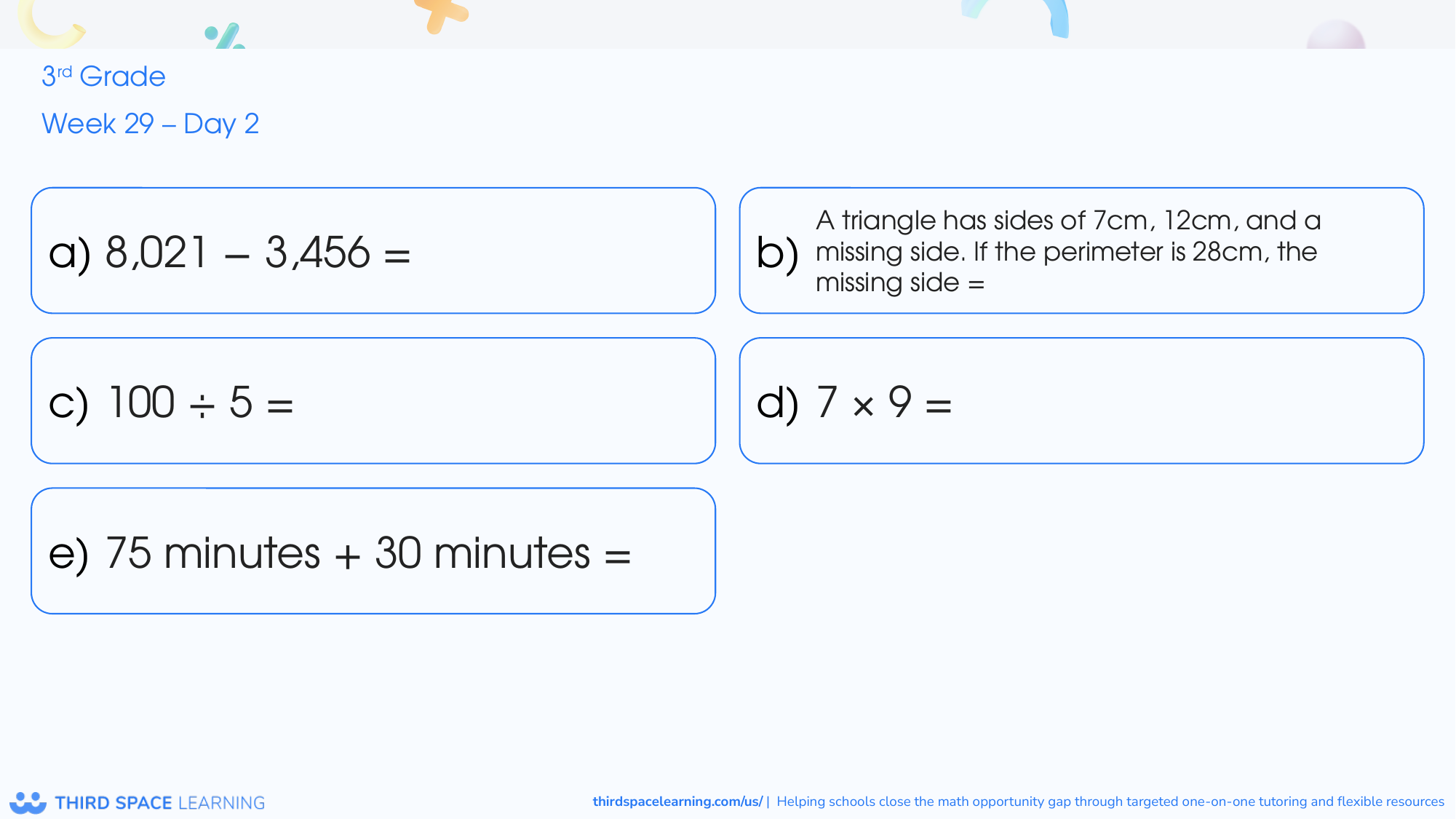

3rd Grade
Week 29 – Day 2
8,021 − 3,456 =
A triangle has sides of 7cm, 12cm, and a missing side. If the perimeter is 28cm, the missing side =
100 ÷ 5 =
7 × 9 =
75 minutes + 30 minutes =